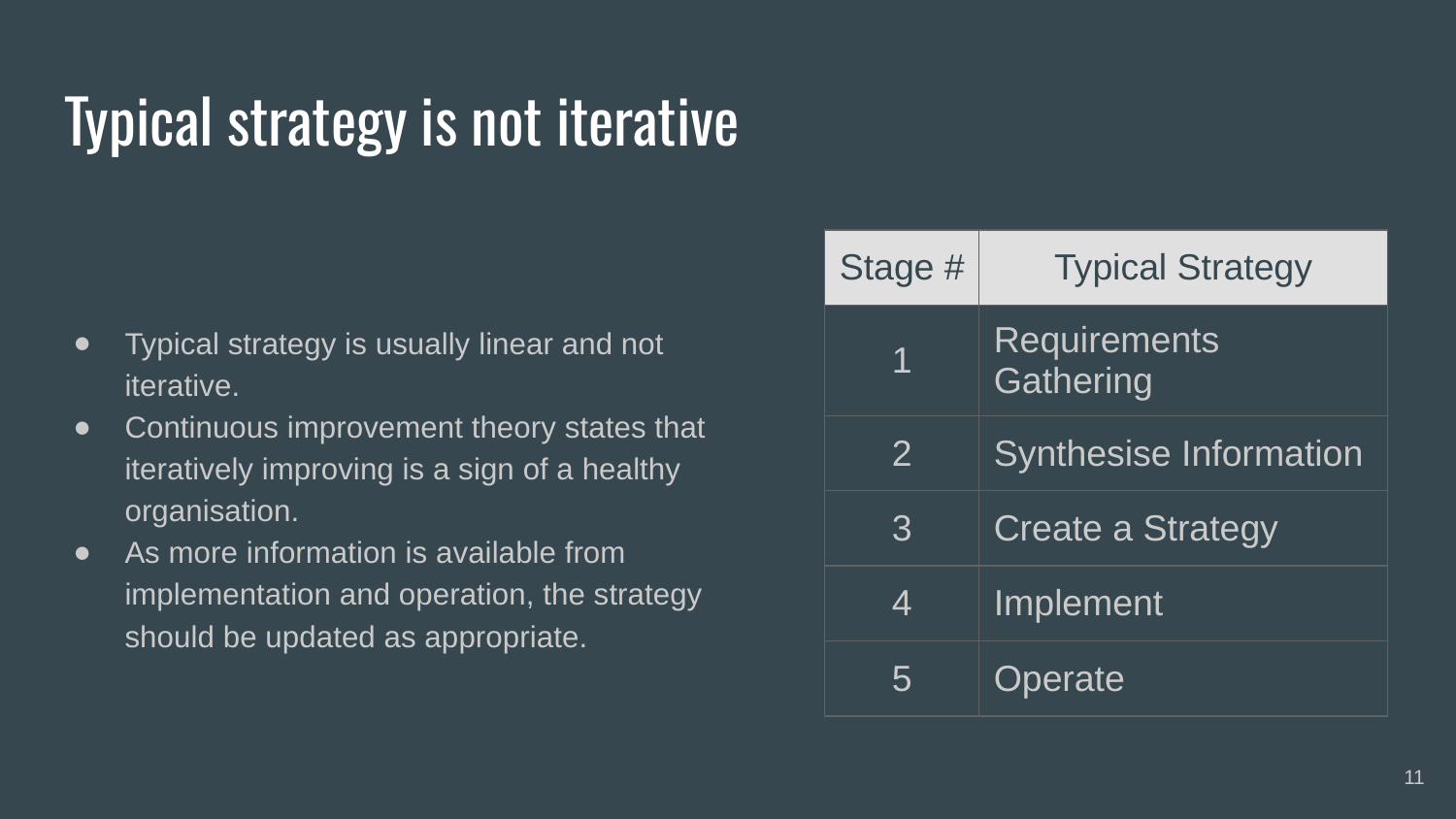

# Typical strategy is not iterative
| Stage # | Typical Strategy |
| --- | --- |
| 1 | Requirements Gathering |
| 2 | Synthesise Information |
| 3 | Create a Strategy |
| 4 | Implement |
| 5 | Operate |
Typical strategy is usually linear and not iterative.
Continuous improvement theory states that iteratively improving is a sign of a healthy organisation.
As more information is available from implementation and operation, the strategy should be updated as appropriate.
11